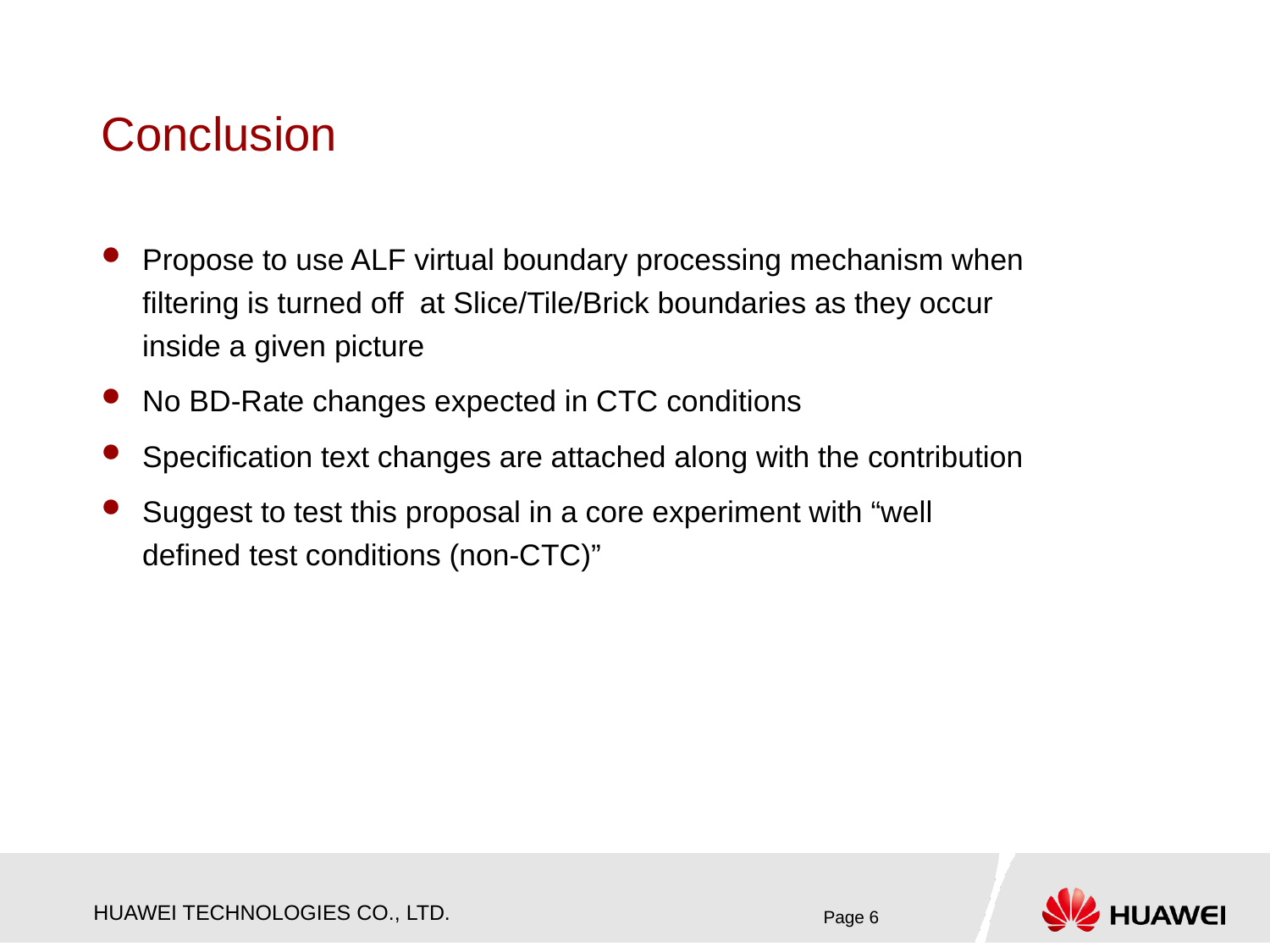

# Conclusion
Propose to use ALF virtual boundary processing mechanism when filtering is turned off  at Slice/Tile/Brick boundaries as they occur inside a given picture
No BD-Rate changes expected in CTC conditions
Specification text changes are attached along with the contribution
Suggest to test this proposal in a core experiment with “well defined test conditions (non-CTC)”

Page 6